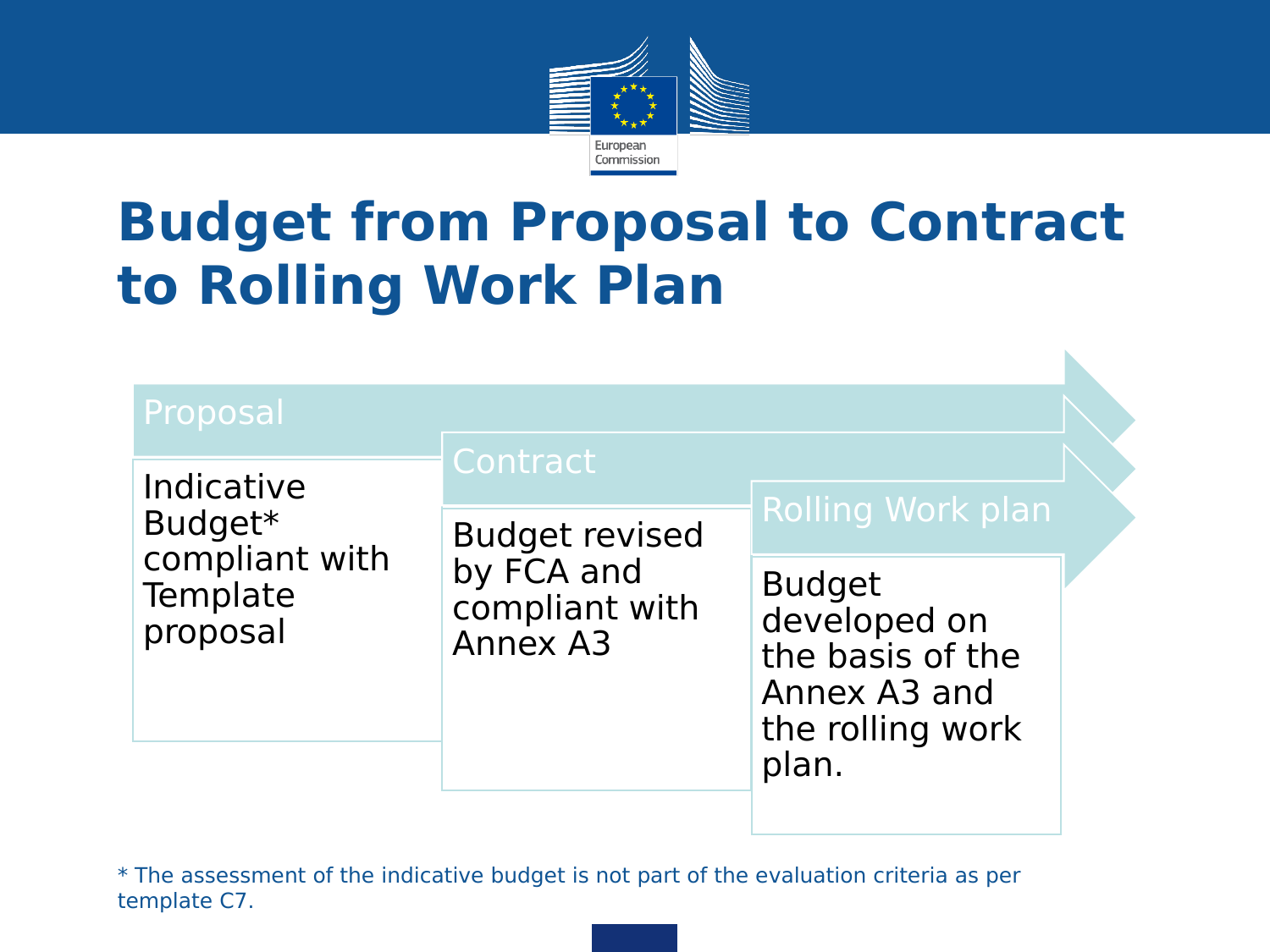

# Budget from Proposal to Contract to Rolling Work Plan
Proposal
Indicative Budget* compliant with Template proposal
Contract
Budget revised by FCA and compliant with Annex A3
Rolling Work plan
Budget developed on the basis of the Annex A3 and the rolling work plan.
* The assessment of the indicative budget is not part of the evaluation criteria as per template C7.